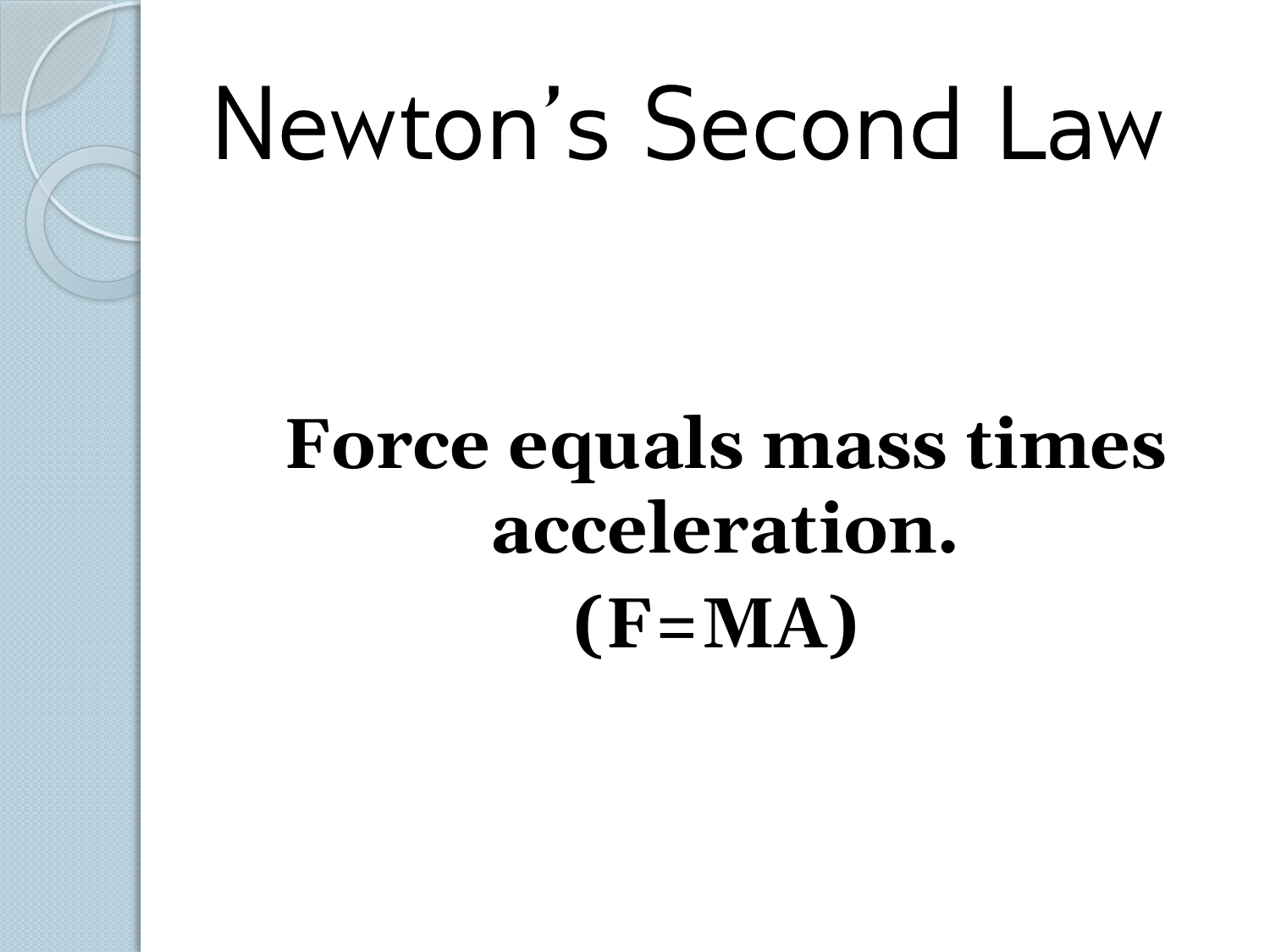

# Newton’s Second Law

Force equals mass times acceleration.
(F=MA)